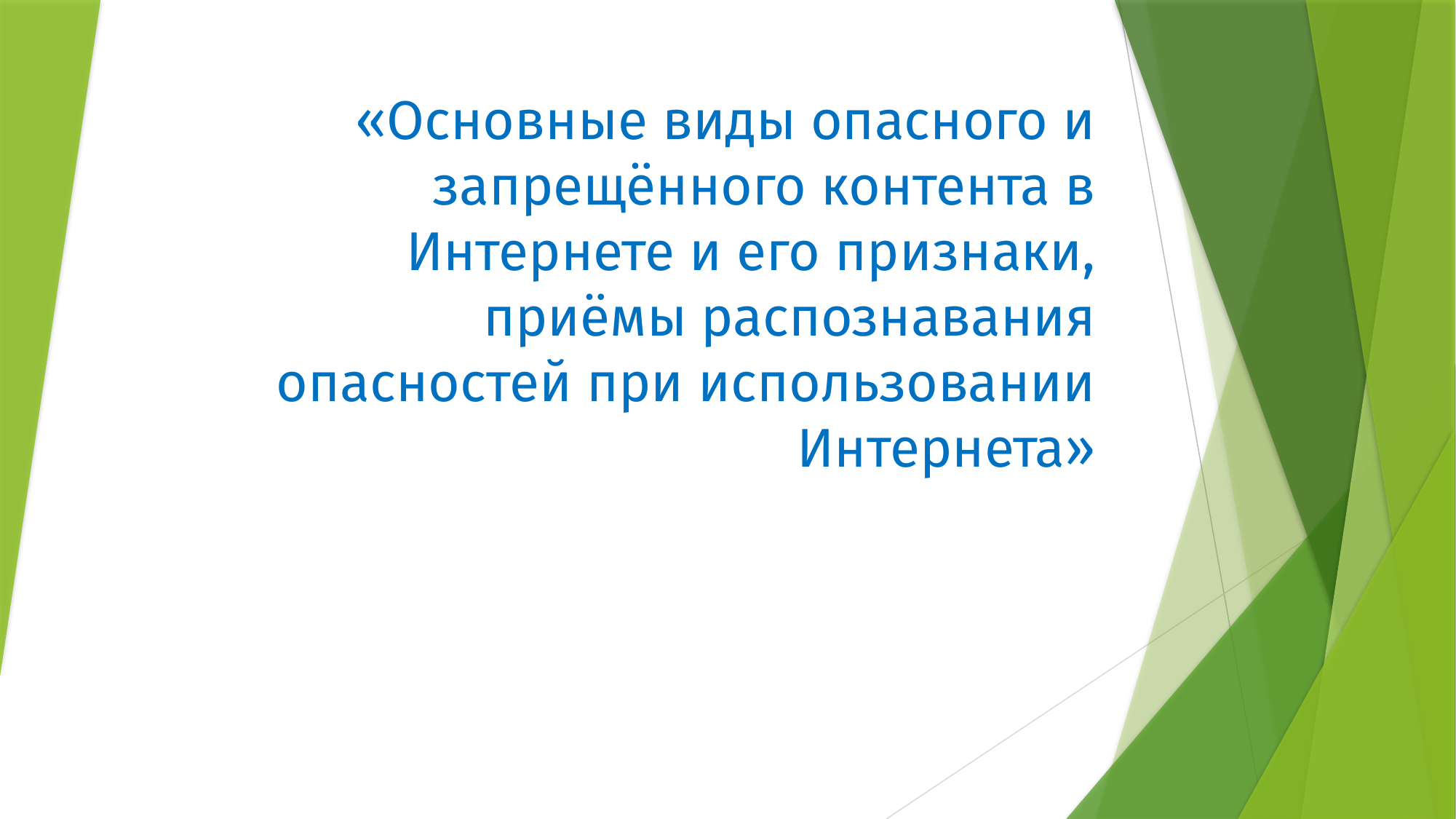

# «Основные виды опасного и запрещённого контента в Интернете и его признаки, приёмы распознавания опасностей при использовании Интернета»